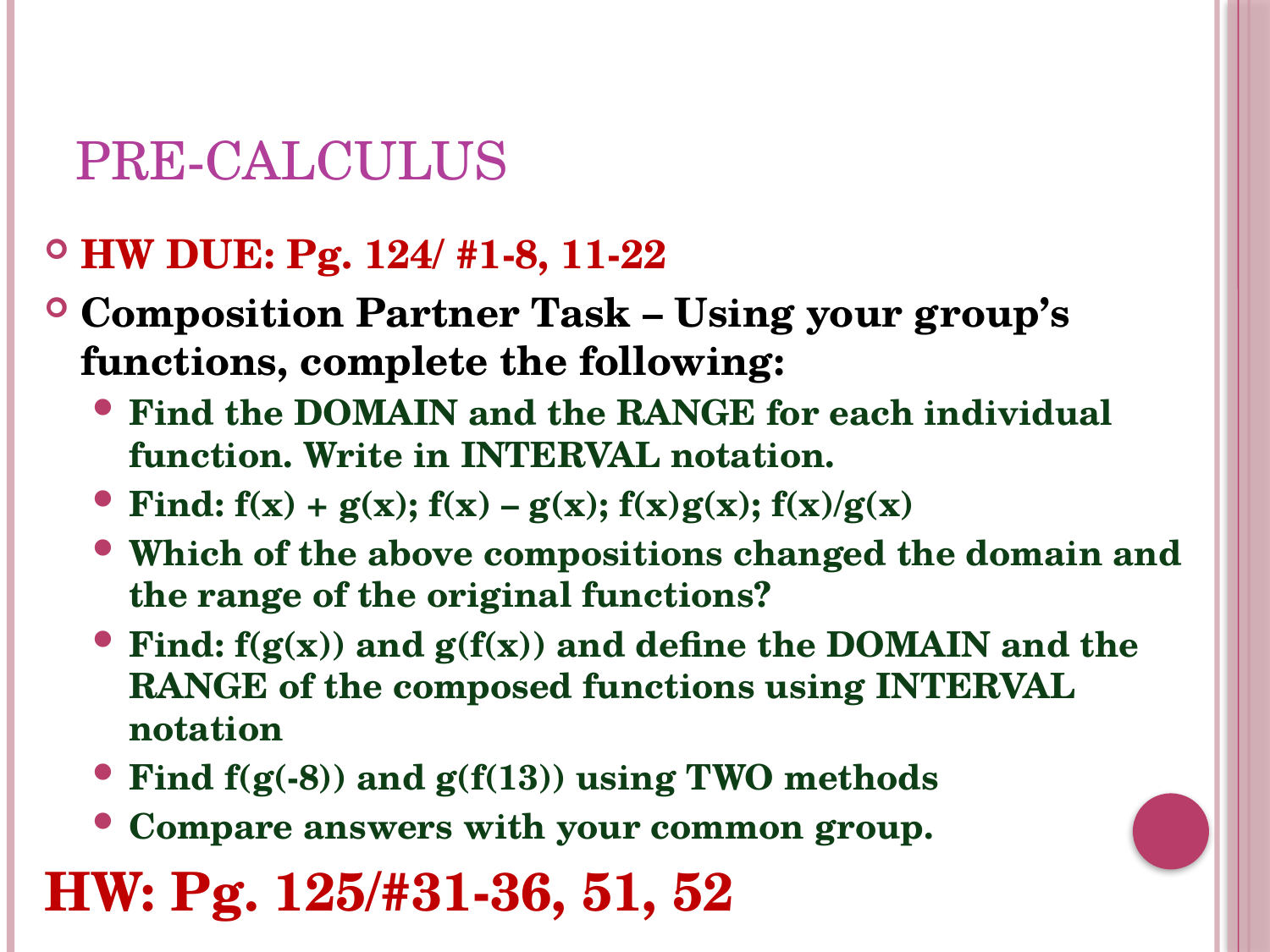

# Pre-Calculus
HW DUE: Pg. 124/ #1-8, 11-22
Composition Partner Task – Using your group’s functions, complete the following:
Find the DOMAIN and the RANGE for each individual function. Write in INTERVAL notation.
Find: f(x) + g(x); f(x) – g(x); f(x)g(x); f(x)/g(x)
Which of the above compositions changed the domain and the range of the original functions?
Find: f(g(x)) and g(f(x)) and define the DOMAIN and the RANGE of the composed functions using INTERVAL notation
Find f(g(-8)) and g(f(13)) using TWO methods
Compare answers with your common group.
HW: Pg. 125/#31-36, 51, 52